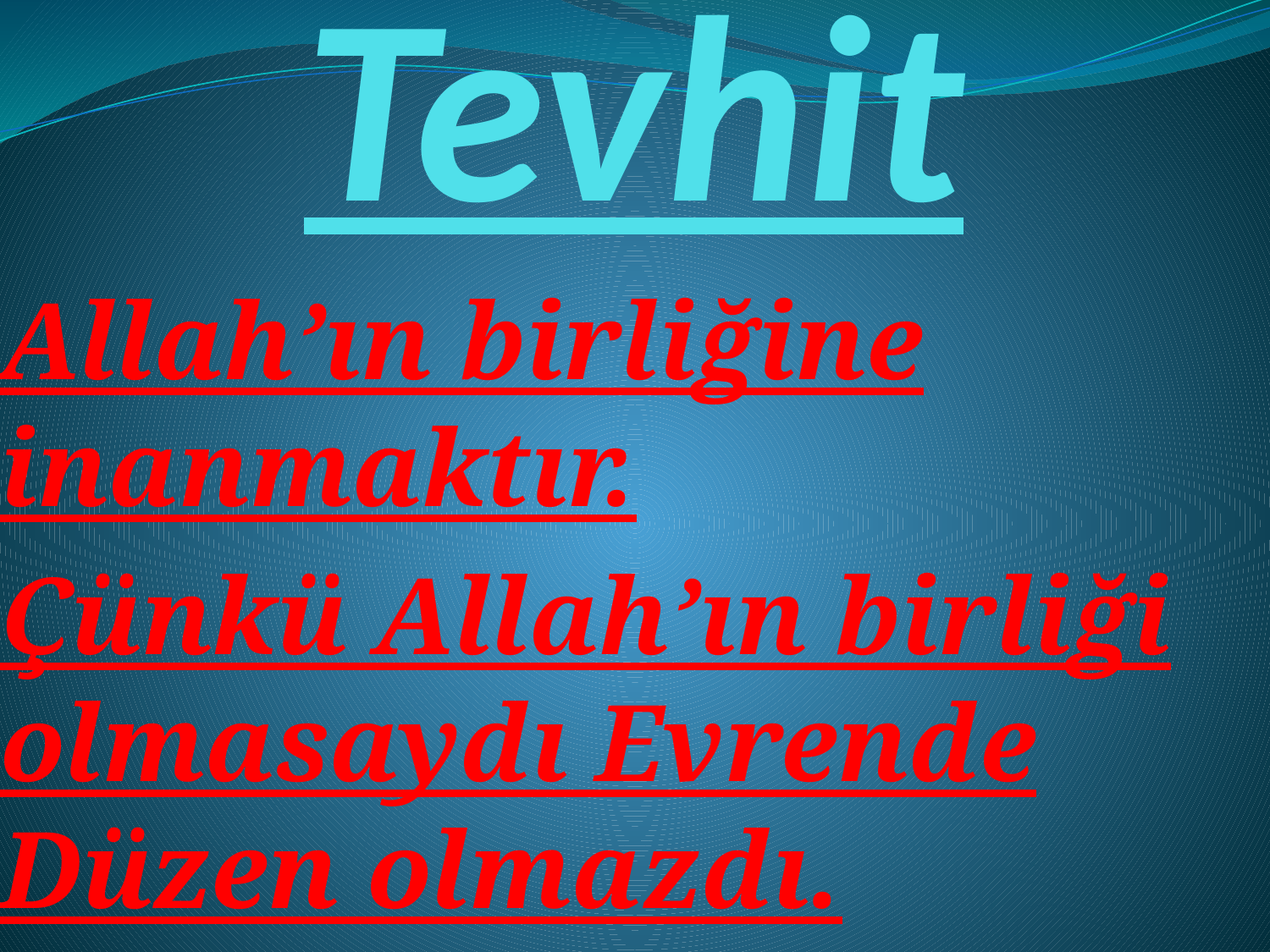

# Tevhit
Allah’ın birliğine inanmaktır.
Çünkü Allah’ın birliği olmasaydı Evrende Düzen olmazdı.